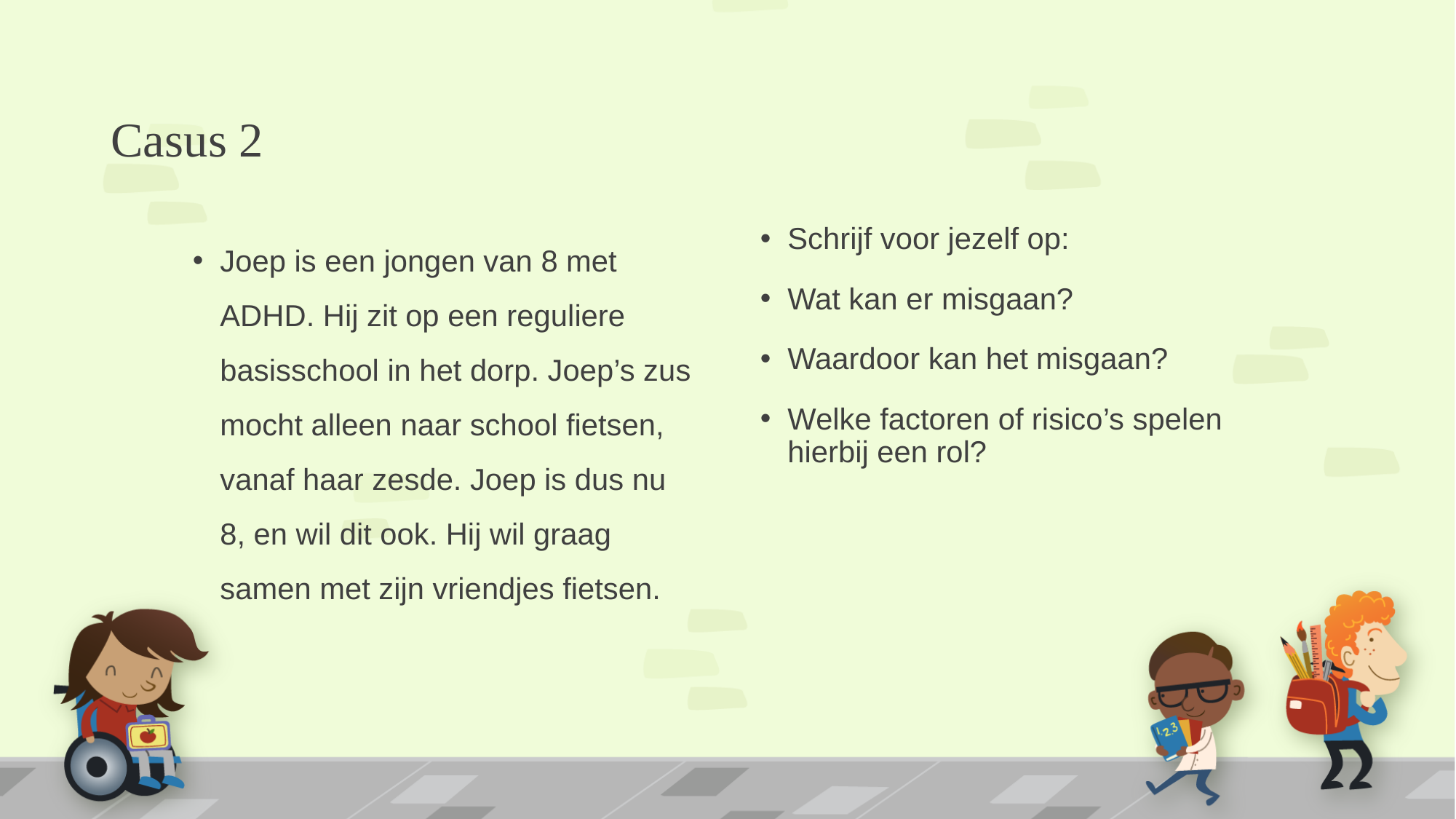

# Casus 2
Joep is een jongen van 8 met ADHD. Hij zit op een reguliere basisschool in het dorp. Joep’s zus mocht alleen naar school fietsen, vanaf haar zesde. Joep is dus nu 8, en wil dit ook. Hij wil graag samen met zijn vriendjes fietsen.
Schrijf voor jezelf op:
Wat kan er misgaan?
Waardoor kan het misgaan?
Welke factoren of risico’s spelen hierbij een rol?